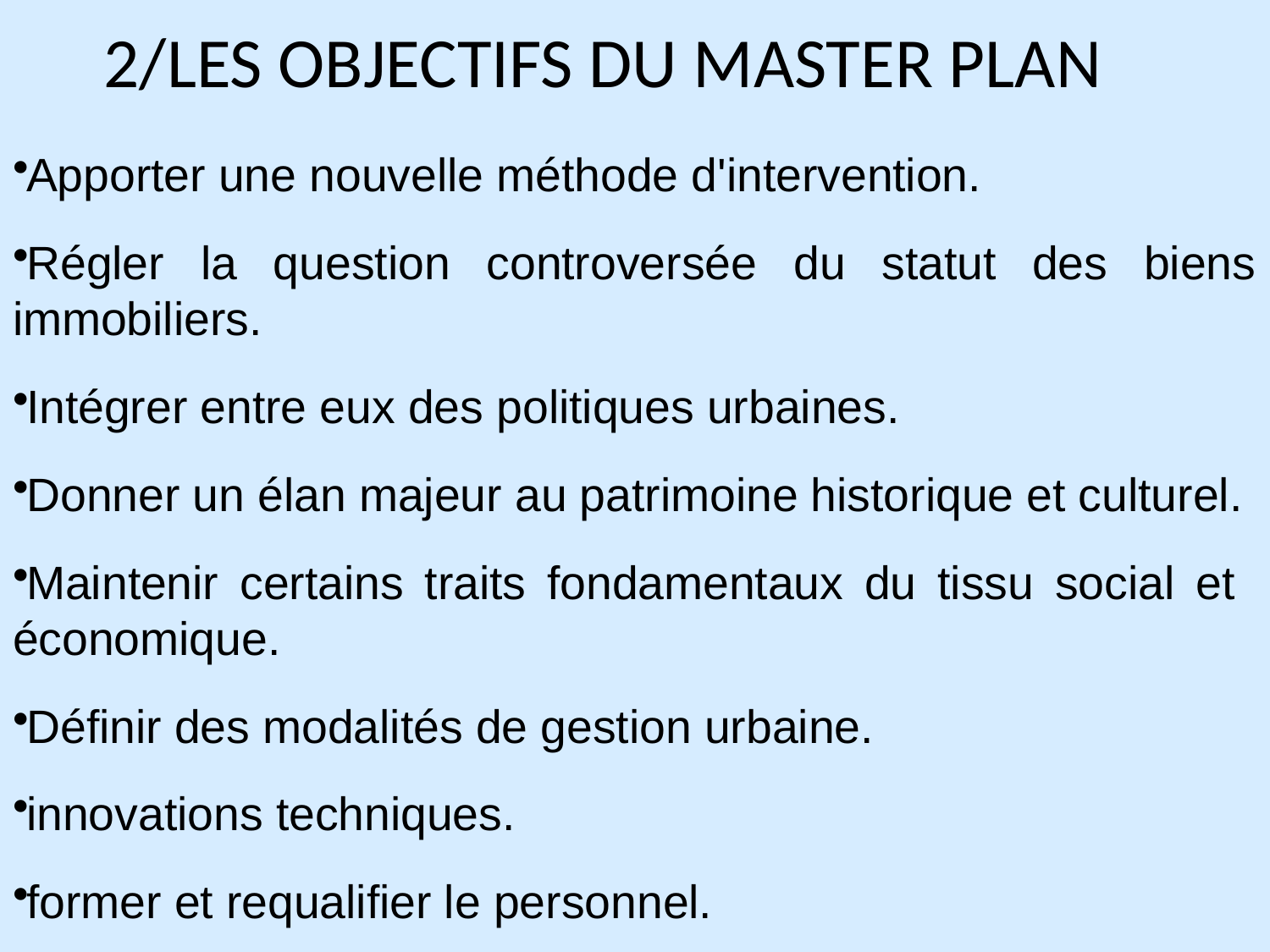

# 2/LES OBJECTIFS DU MASTER PLAN
Apporter une nouvelle méthode d'intervention.

Régler la question controversée du statut des biens immobiliers.

Intégrer entre eux des politiques urbaines.

Donner un élan majeur au patrimoine historique et culturel.

Maintenir certains traits fondamentaux du tissu social et  économique.

Définir des modalités de gestion urbaine.

innovations techniques.

former et requalifier le personnel.